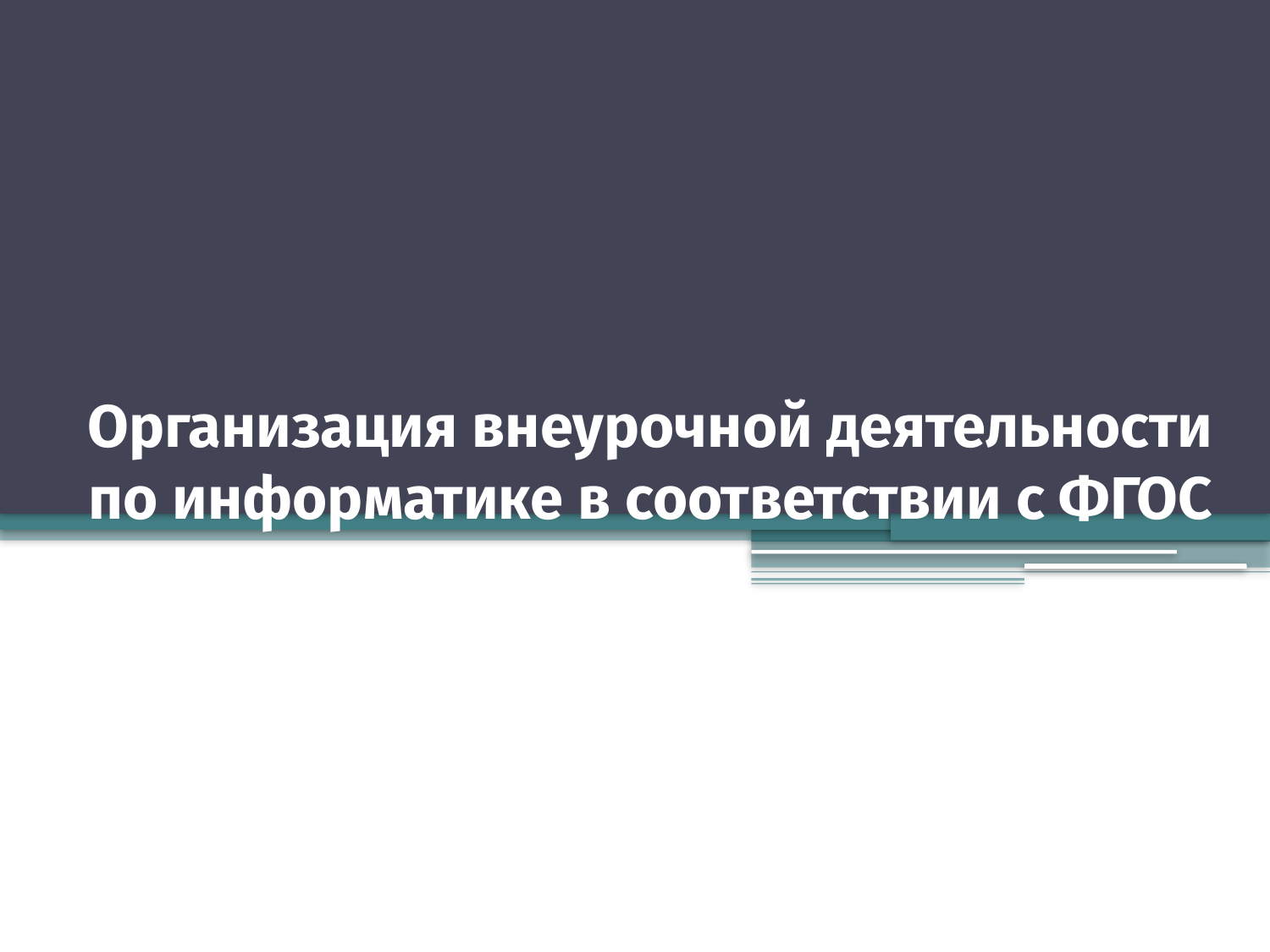

# Организация внеурочной деятельности по информатике в соответствии с ФГОС